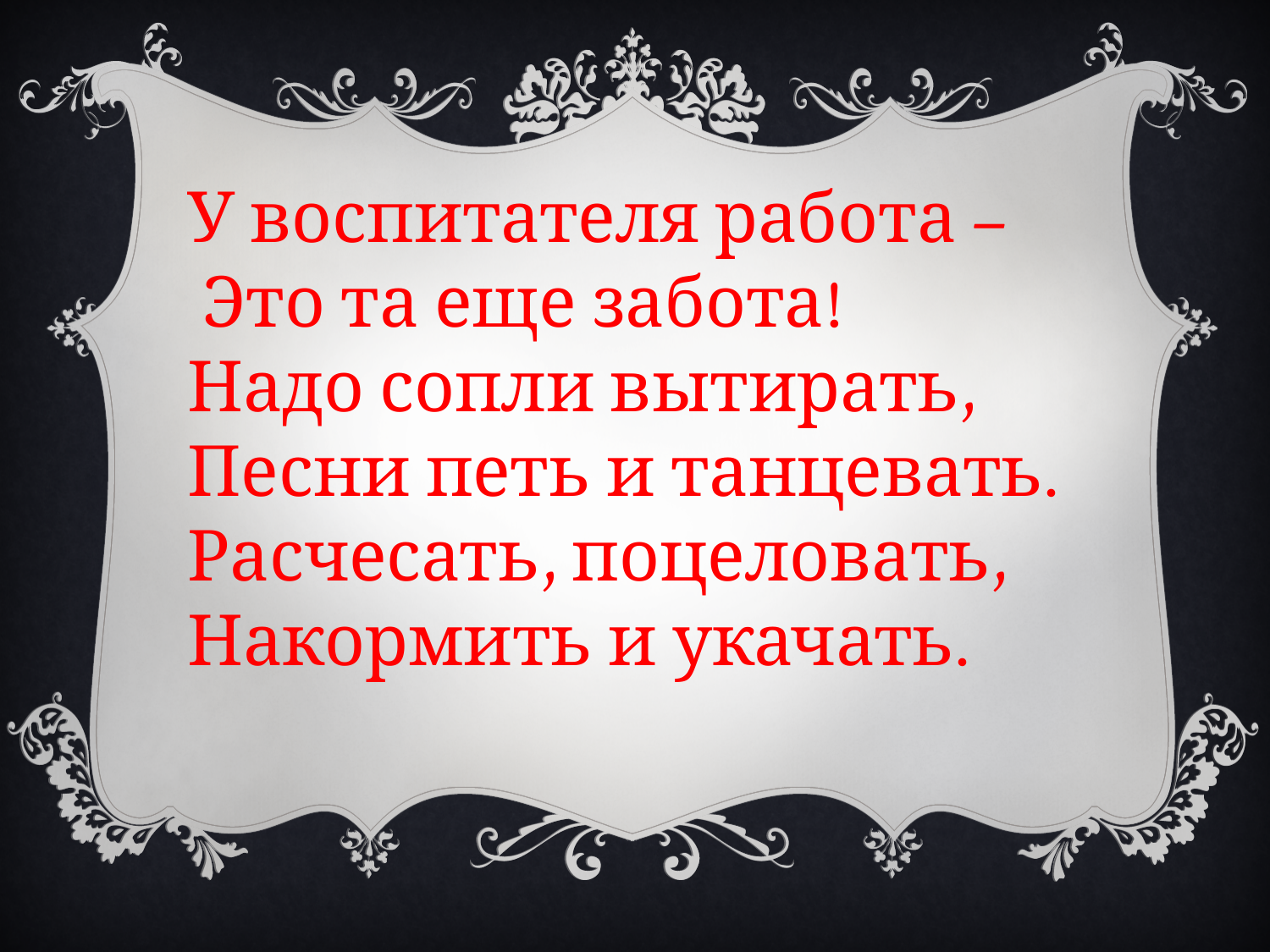

У воспитателя работа –
 Это та еще забота!
Надо сопли вытирать,
Песни петь и танцевать.
Расчесать, поцеловать,
Накормить и укачать.